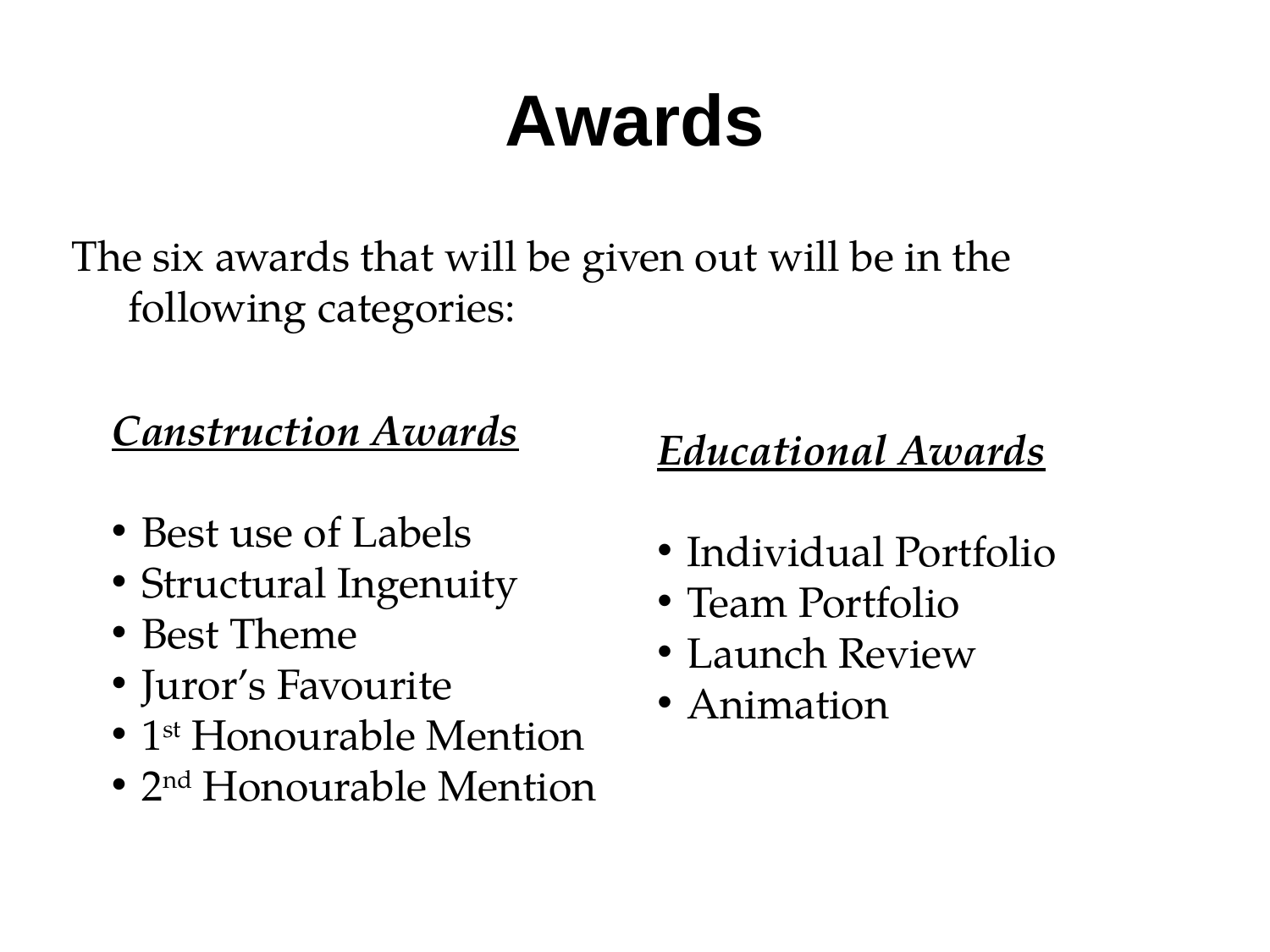

# Awards
The six awards that will be given out will be in the following categories:

Canstruction Awards

Best use of Labels
Structural Ingenuity
Best Theme
Juror’s Favourite
1st Honourable Mention
2nd Honourable Mention
Educational Awards

Individual Portfolio
Team Portfolio
Launch Review
Animation